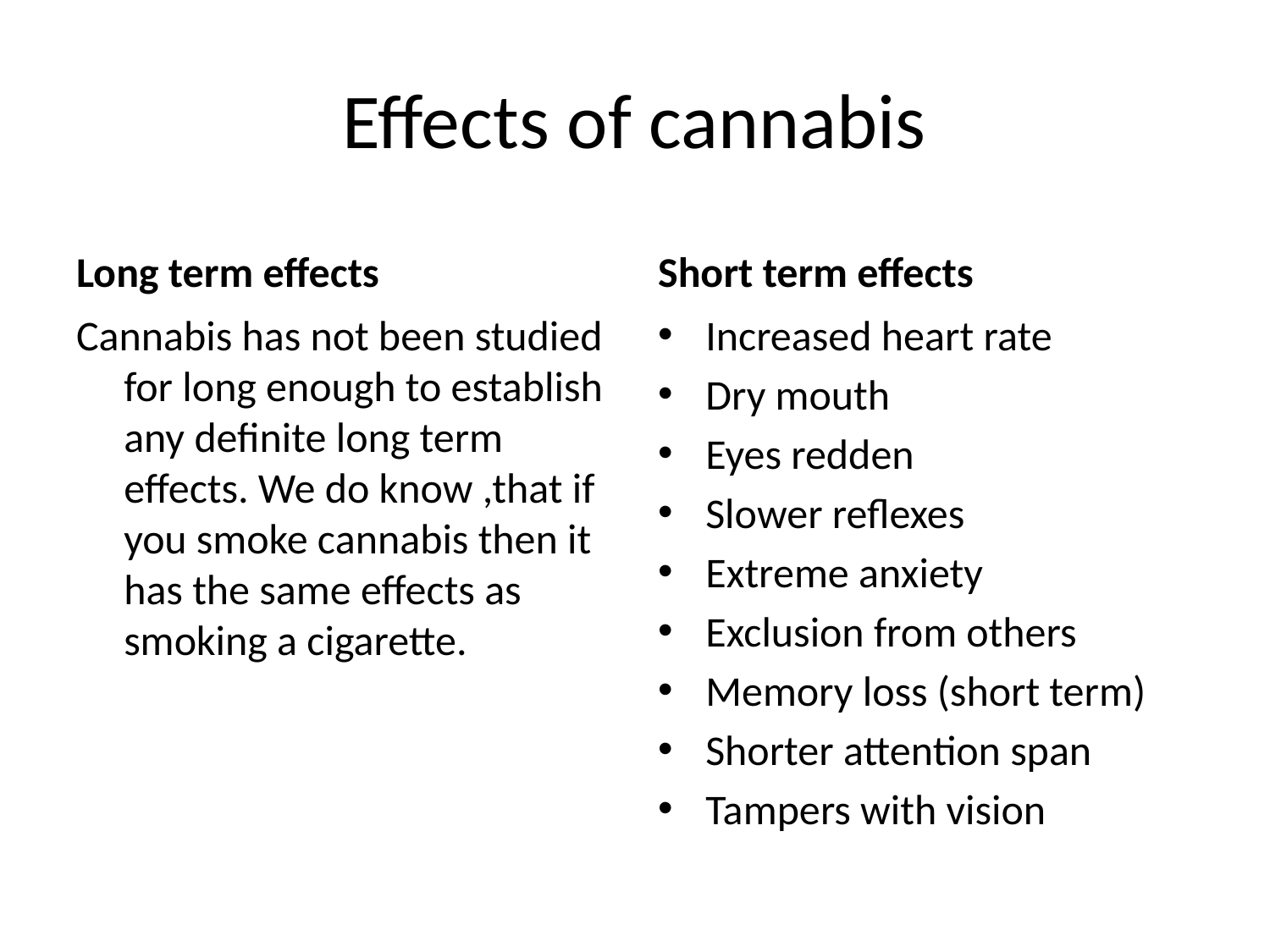

# Effects of cannabis
Long term effects
Short term effects
Cannabis has not been studied for long enough to establish any definite long term effects. We do know ,that if you smoke cannabis then it has the same effects as smoking a cigarette.
Increased heart rate
Dry mouth
Eyes redden
Slower reflexes
Extreme anxiety
Exclusion from others
Memory loss (short term)
Shorter attention span
Tampers with vision